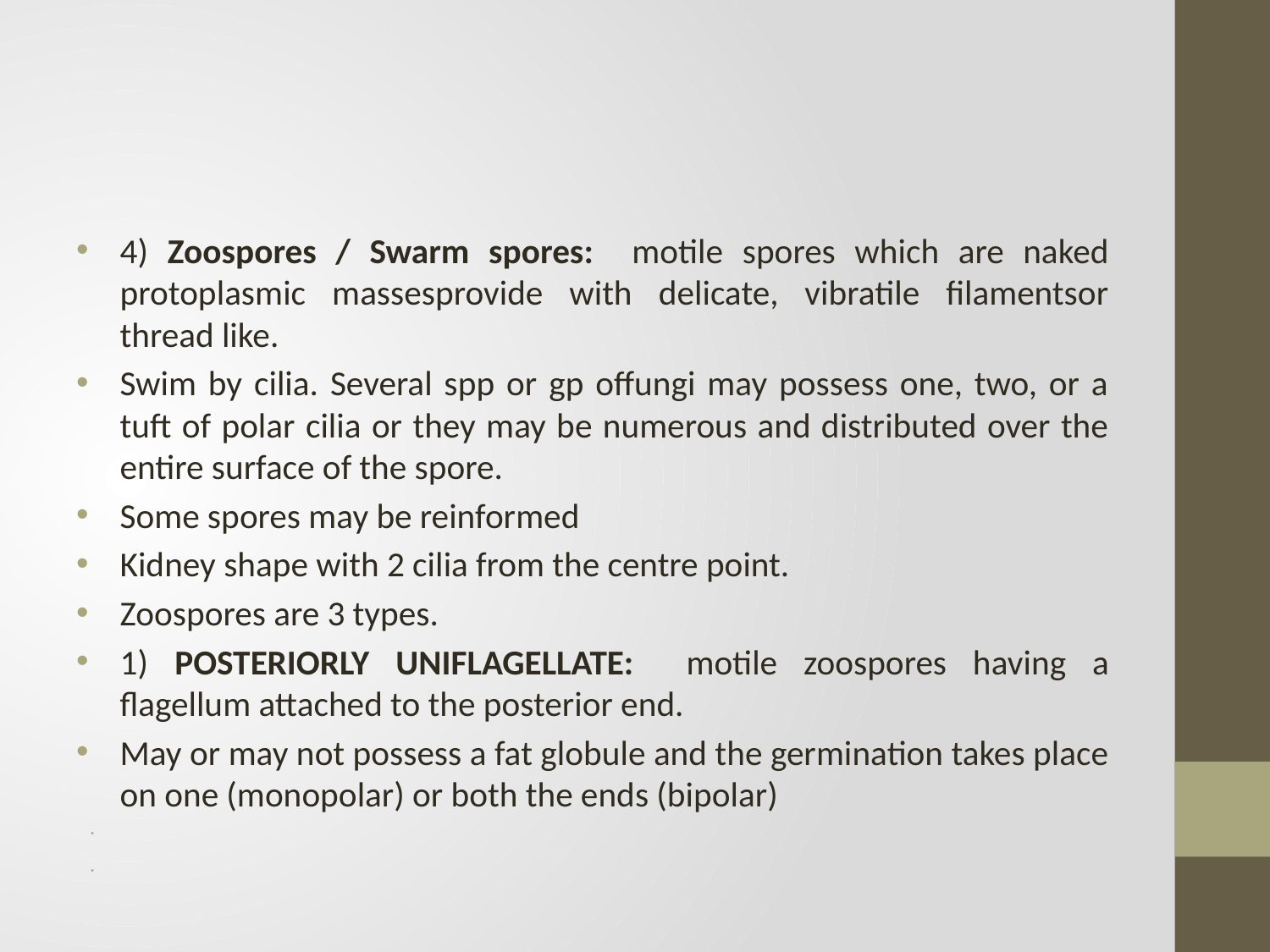

#
4) Zoospores / Swarm spores:  motile spores which are naked protoplasmic massesprovide with delicate, vibratile filamentsor thread like.
Swim by cilia. Several spp or gp offungi may possess one, two, or a tuft of polar cilia or they may be numerous and distributed over the entire surface of the spore.
Some spores may be reinformed
Kidney shape with 2 cilia from the centre point.
Zoospores are 3 types.
1) POSTERIORLY UNIFLAGELLATE:  motile zoospores having a flagellum attached to the posterior end.
May or may not possess a fat globule and the germination takes place on one (monopolar) or both the ends (bipolar)